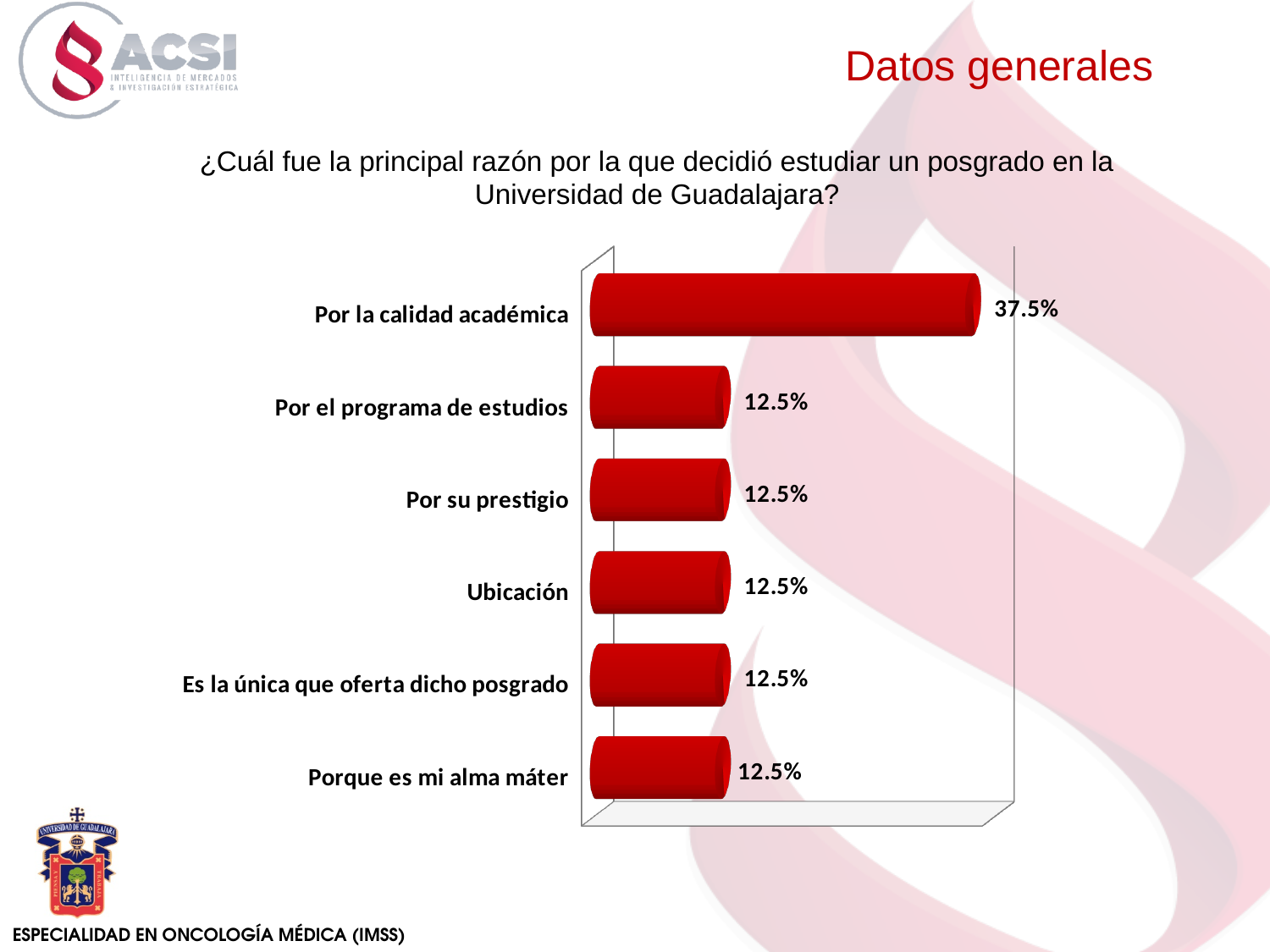

Datos generales
¿Cuál fue la principal razón por la que decidió estudiar un posgrado en la Universidad de Guadalajara?

[unsupported chart]